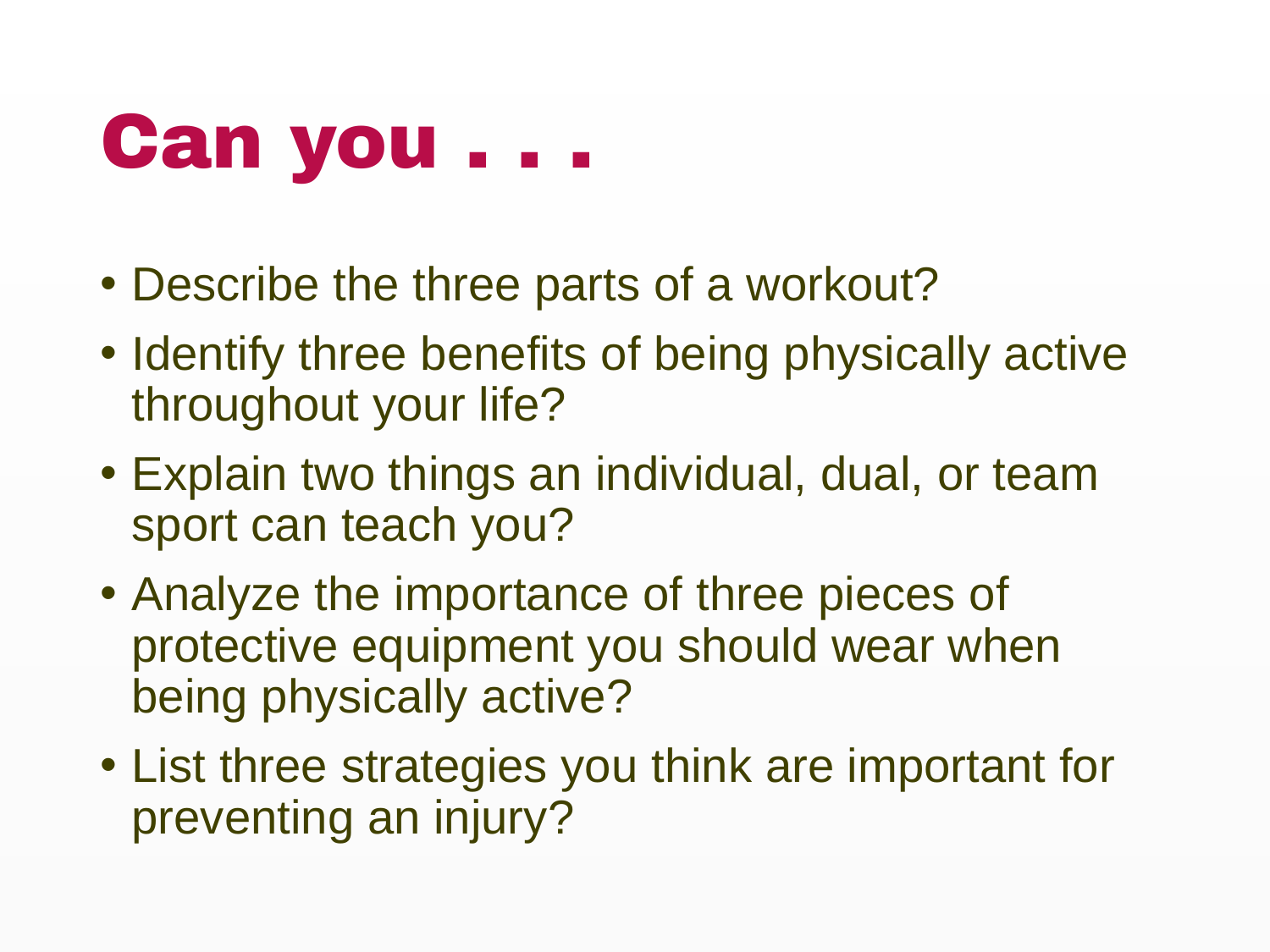

# Can you . . .
Describe the three parts of a workout?
Identify three benefits of being physically active throughout your life?
Explain two things an individual, dual, or team sport can teach you?
Analyze the importance of three pieces of protective equipment you should wear when being physically active?
List three strategies you think are important for preventing an injury?